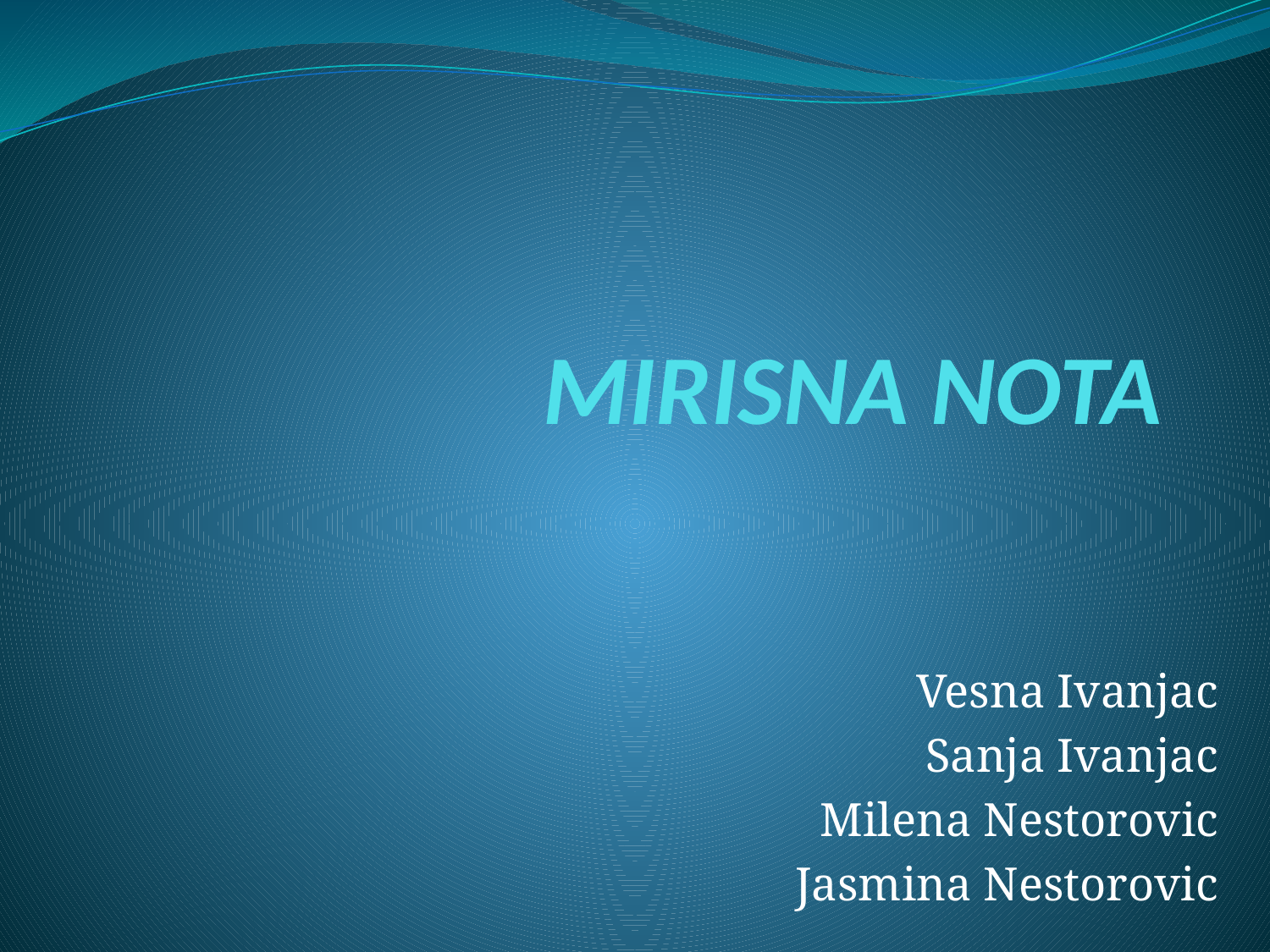

# MIRISNA NOTA
Vesna Ivanjac
Sanja Ivanjac
Milena Nestorovic
Jasmina Nestorovic